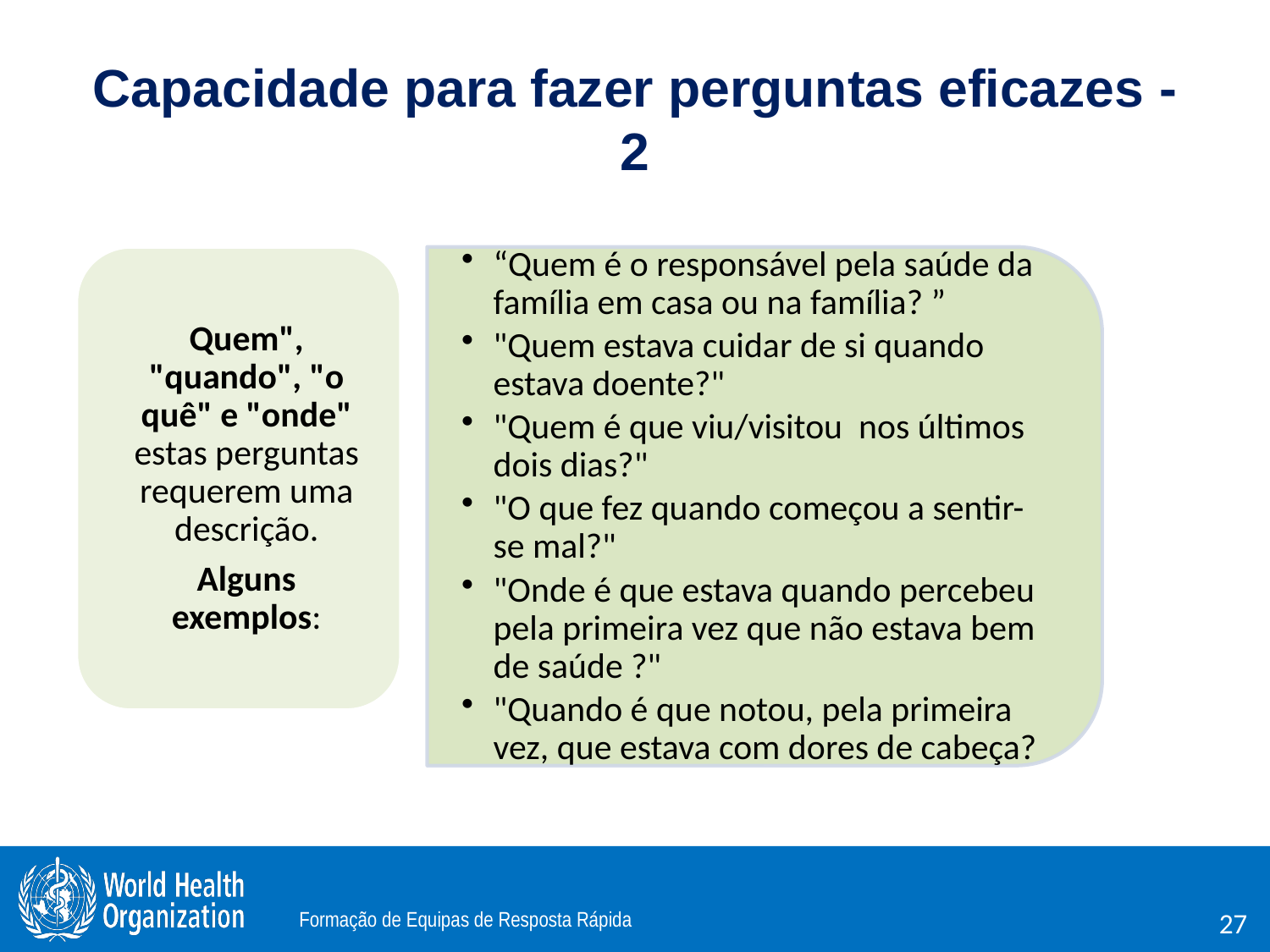

# Capacidade para fazer perguntas eficazes - 2
“Quem é o responsável pela saúde da família em casa ou na família? ”
"Quem estava cuidar de si quando estava doente?"
"Quem é que viu/visitou  nos últimos dois dias?"
"O que fez quando começou a sentir-se mal?"
"Onde é que estava quando percebeu pela primeira vez que não estava bem de saúde ?"
"Quando é que notou, pela primeira vez, que estava com dores de cabeça?
Quem", "quando", "o quê" e "onde" estas perguntas requerem uma descrição.
Alguns exemplos: